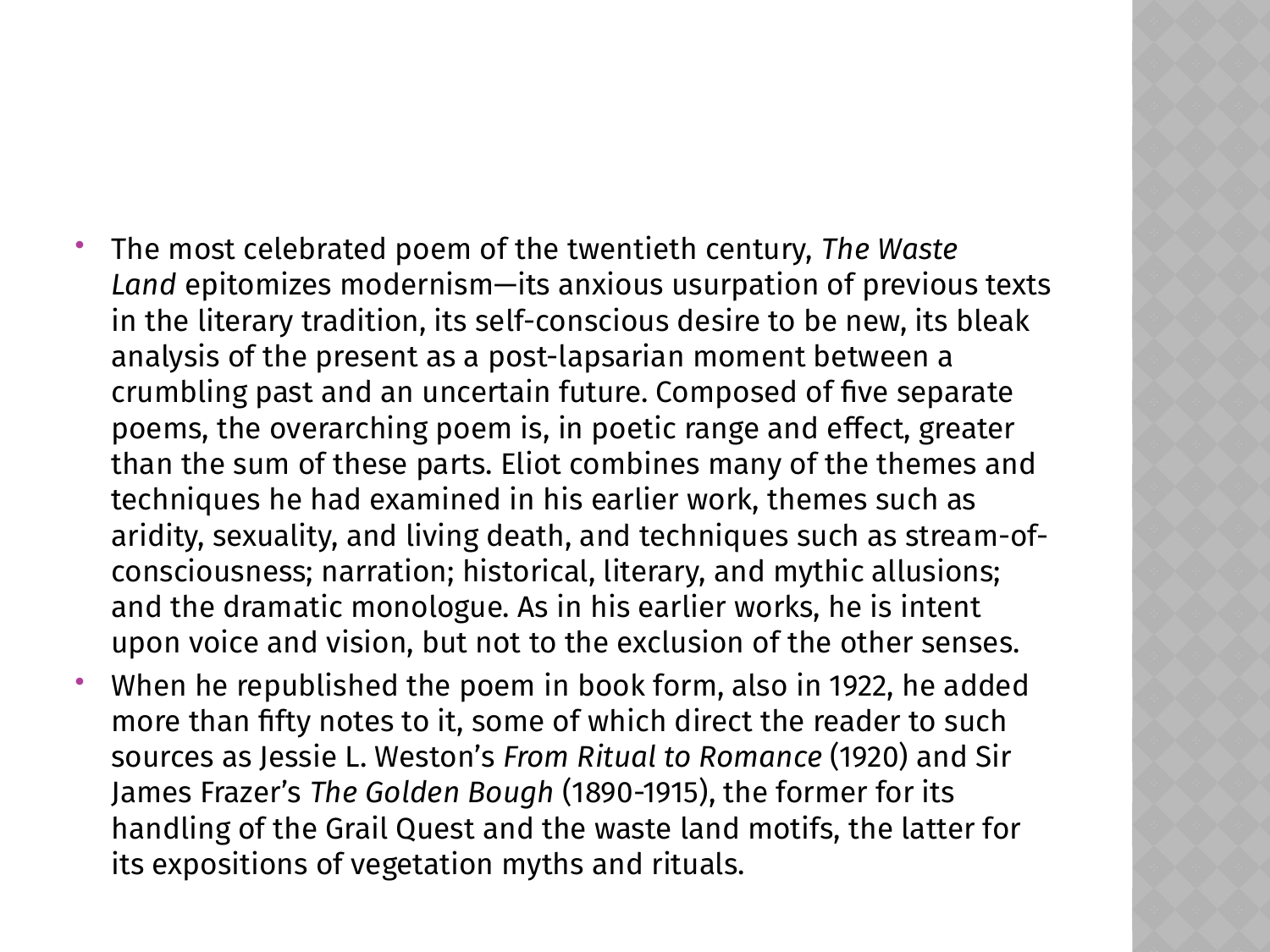

#
The most celebrated poem of the twentieth century, The Waste Land epitomizes modernism—its anxious usurpation of previous texts in the literary tradition, its self-conscious desire to be new, its bleak analysis of the present as a post-lapsarian moment between a crumbling past and an uncertain future. Composed of five separate poems, the overarching poem is, in poetic range and effect, greater than the sum of these parts. Eliot combines many of the themes and techniques he had examined in his earlier work, themes such as aridity, sexuality, and living death, and techniques such as stream-of-consciousness; narration; historical, literary, and mythic allusions; and the dramatic monologue. As in his earlier works, he is intent upon voice and vision, but not to the exclusion of the other senses.
When he republished the poem in book form, also in 1922, he added more than fifty notes to it, some of which direct the reader to such sources as Jessie L. Weston’s From Ritual to Romance (1920) and Sir James Frazer’s The Golden Bough (1890-1915), the former for its handling of the Grail Quest and the waste land motifs, the latter for its expositions of vegetation myths and rituals.